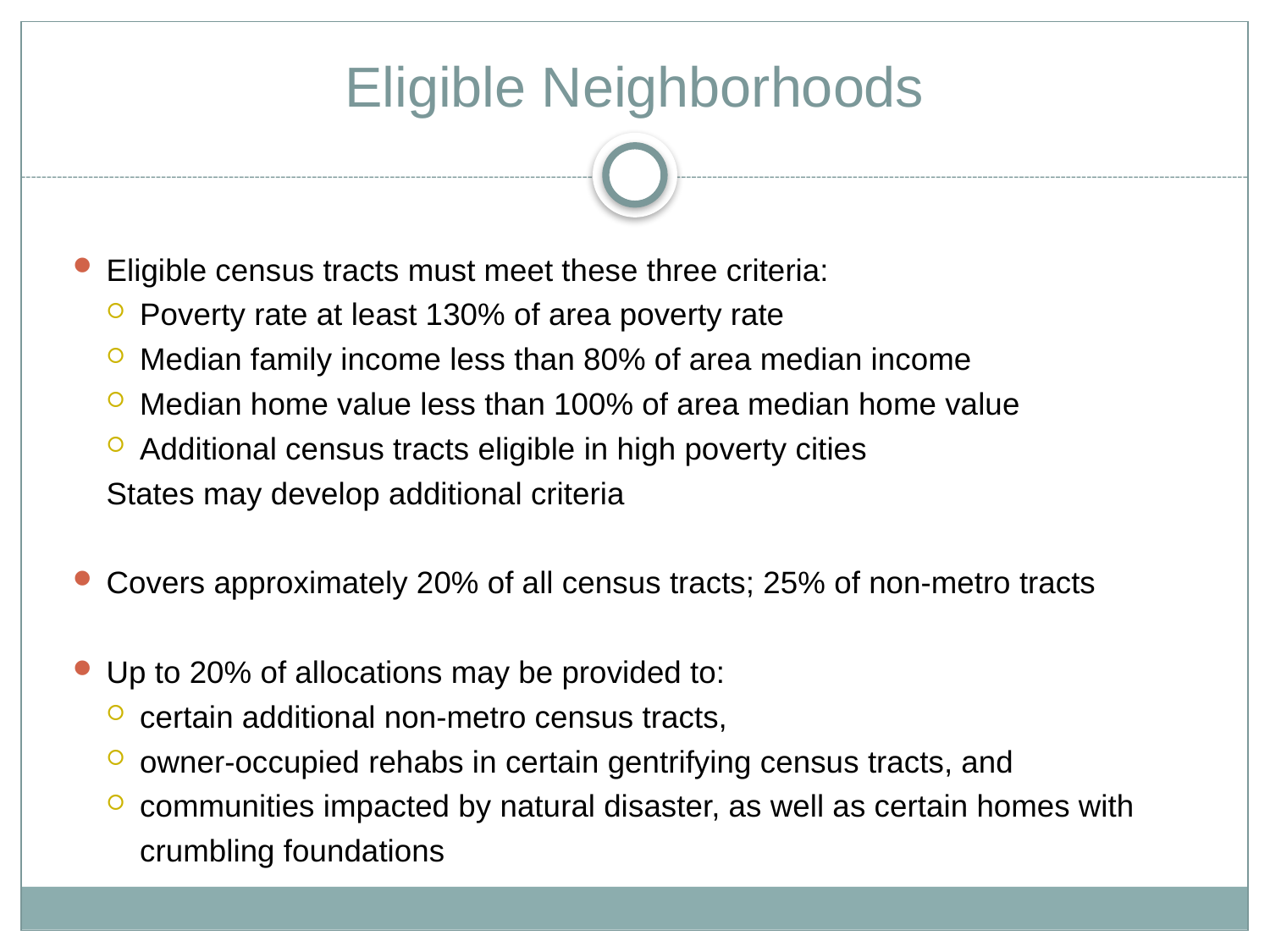

# Eligible Neighborhoods
Eligible census tracts must meet these three criteria:
Poverty rate at least 130% of area poverty rate
Median family income less than 80% of area median income
Median home value less than 100% of area median home value
Additional census tracts eligible in high poverty cities
States may develop additional criteria

Covers approximately 20% of all census tracts; 25% of non-metro tracts

Up to 20% of allocations may be provided to:
certain additional non-metro census tracts,
owner-occupied rehabs in certain gentrifying census tracts, and
communities impacted by natural disaster, as well as certain homes with crumbling foundations